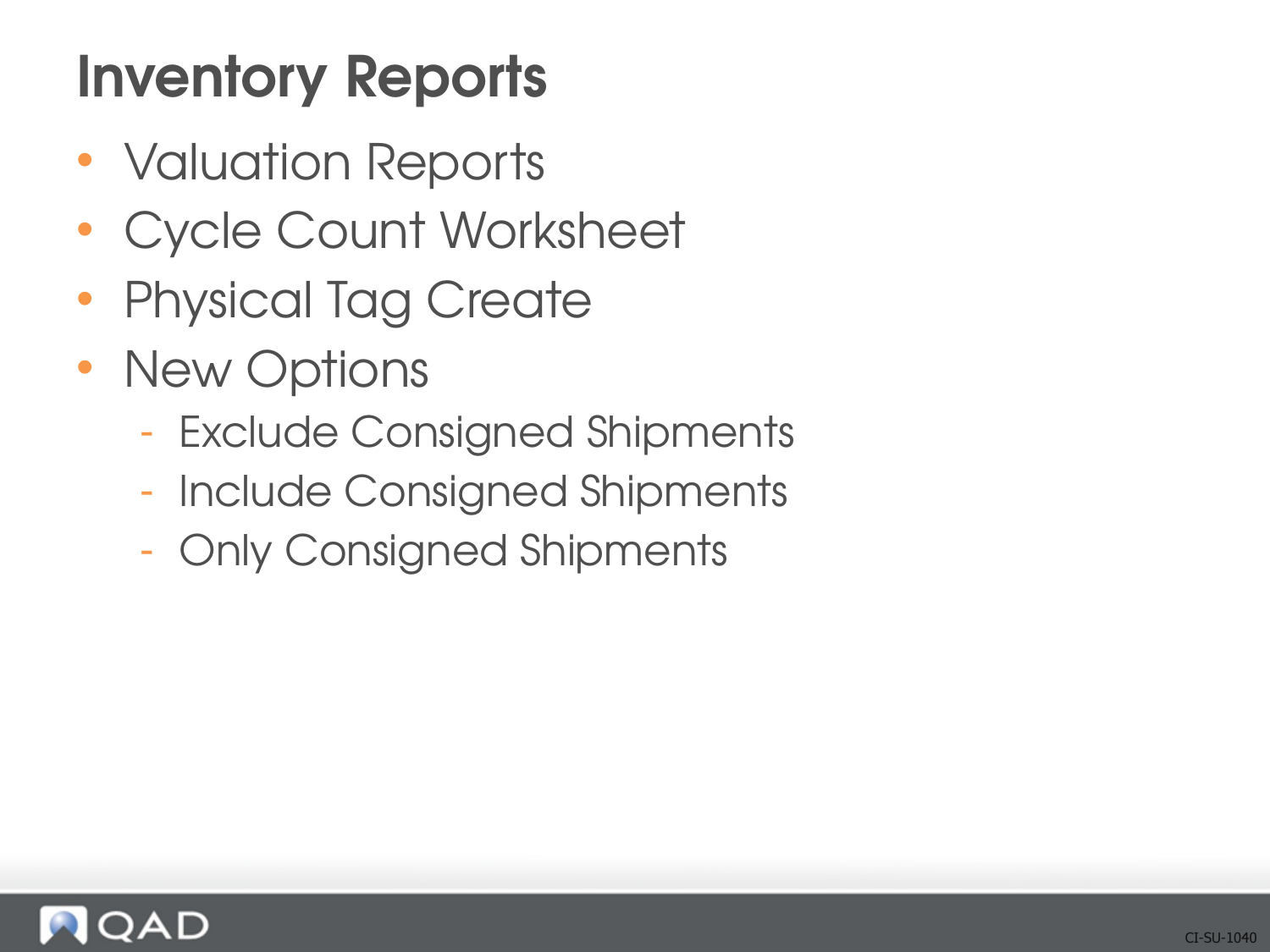

# Inventory Reports
Valuation Reports
Cycle Count Worksheet
Physical Tag Create
New Options
Exclude Consigned Shipments
Include Consigned Shipments
Only Consigned Shipments

CI-SU-1040